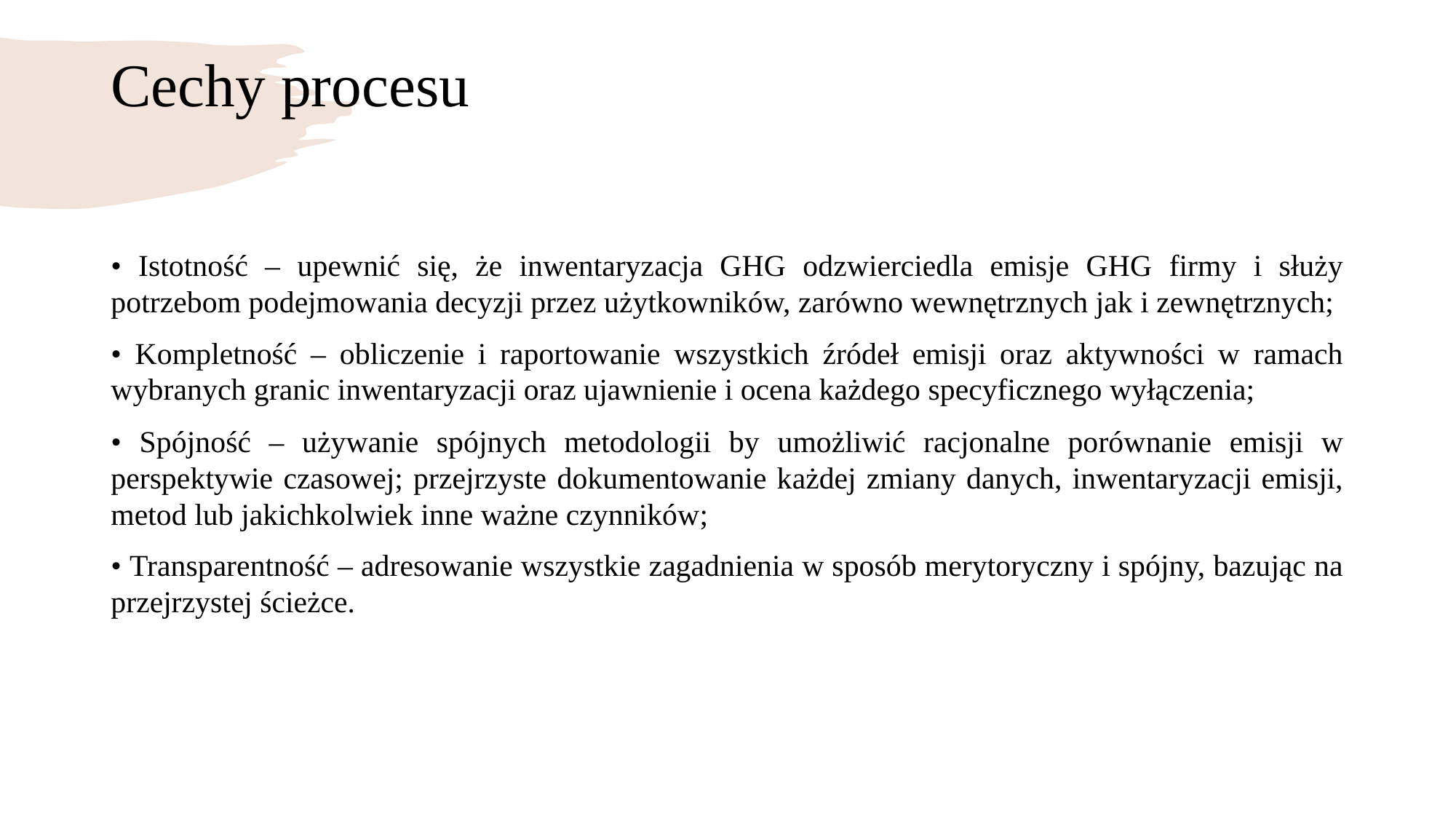

# Cechy procesu
• Istotność – upewnić się, że inwentaryzacja GHG odzwierciedla emisje GHG firmy i służy potrzebom podejmowania decyzji przez użytkowników, zarówno wewnętrznych jak i zewnętrznych;
• Kompletność – obliczenie i raportowanie wszystkich źródeł emisji oraz aktywności w ramach wybranych granic inwentaryzacji oraz ujawnienie i ocena każdego specyficznego wyłączenia;
• Spójność – używanie spójnych metodologii by umożliwić racjonalne porównanie emisji w perspektywie czasowej; przejrzyste dokumentowanie każdej zmiany danych, inwentaryzacji emisji, metod lub jakichkolwiek inne ważne czynników;
• Transparentność – adresowanie wszystkie zagadnienia w sposób merytoryczny i spójny, bazując na przejrzystej ścieżce.